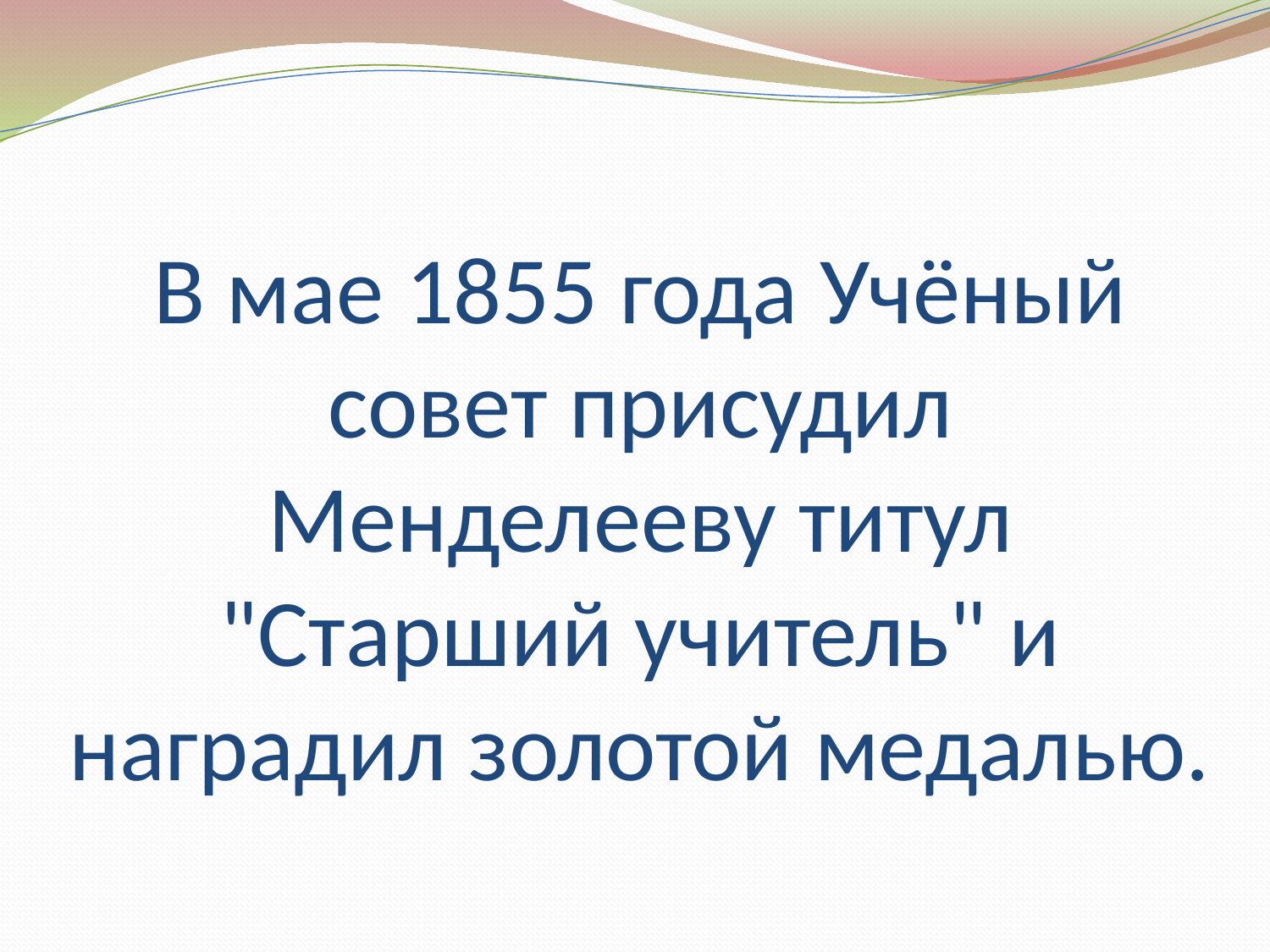

# В мае 1855 года Учёный совет присудил Менделееву титул "Старший учитель" и наградил золотой медалью.